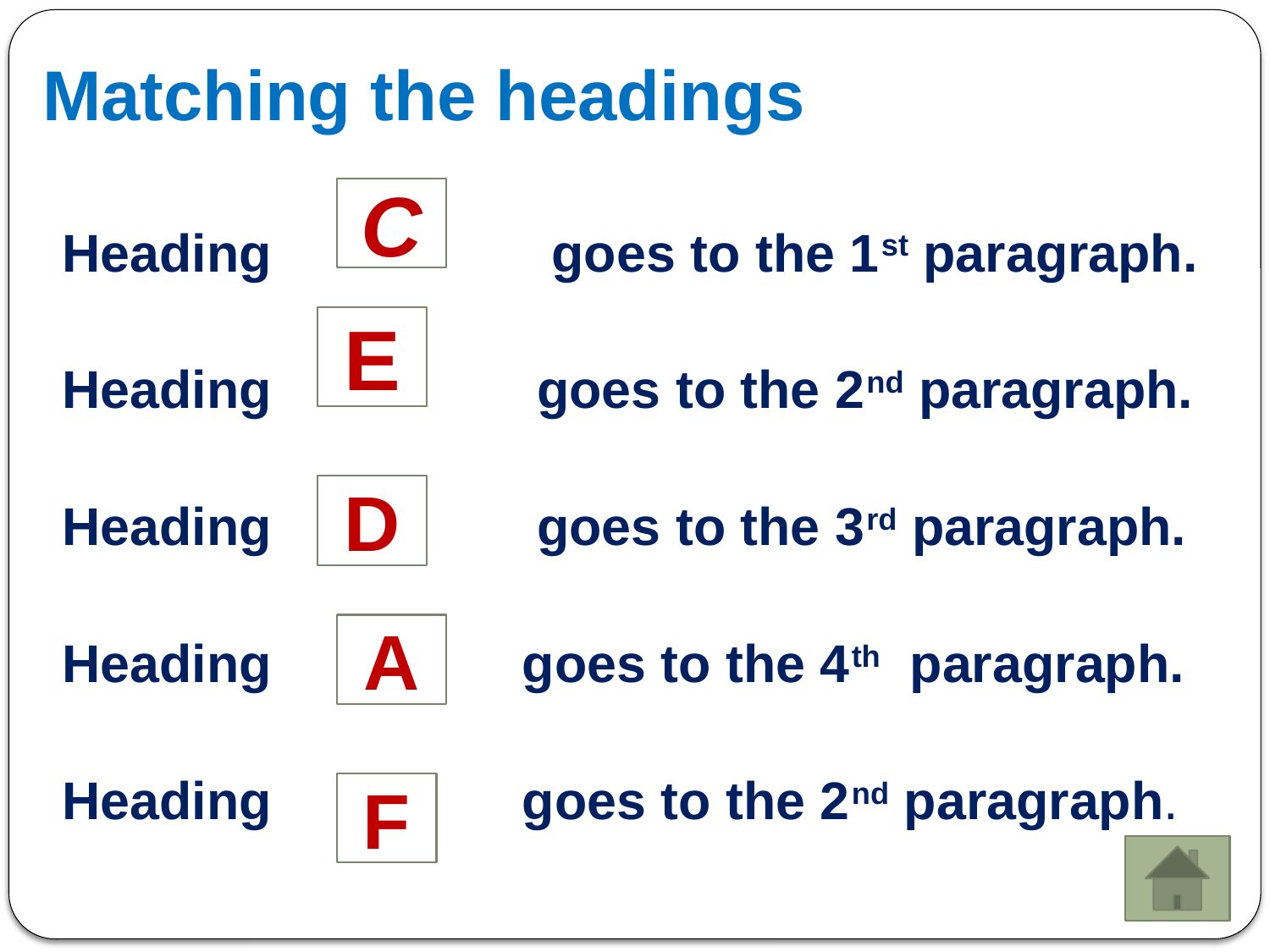

# Matching the headings
Heading                   goes to the 1st paragraph.
Heading                  goes to the 2nd paragraph.
Heading                  goes to the 3rd paragraph.
Heading                 goes to the 4th  paragraph.
Heading                 goes to the 2nd paragraph.

C
E
D
A
F